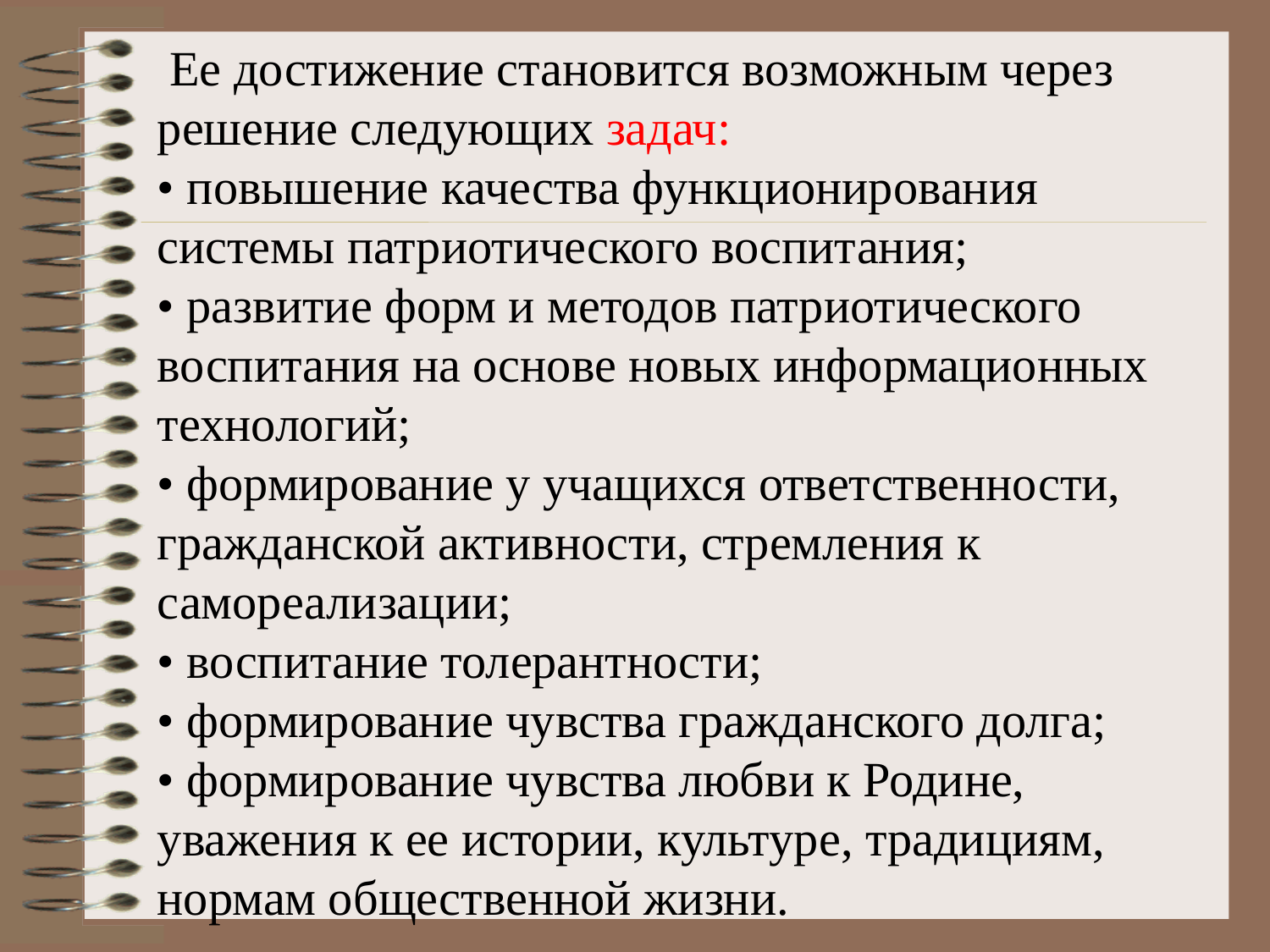

Ее достижение становится возможным через решение следующих задач:
• повышение качества функционирования системы патриотического воспитания;
• развитие форм и методов патриотического воспитания на основе новых информационных технологий;
• формирование у учащихся ответственности, гражданской активности, стремления к самореализации;
• воспитание толерантности;
• формирование чувства гражданского долга;
• формирование чувства любви к Родине, уважения к ее истории, культуре, традициям, нормам общественной жизни.